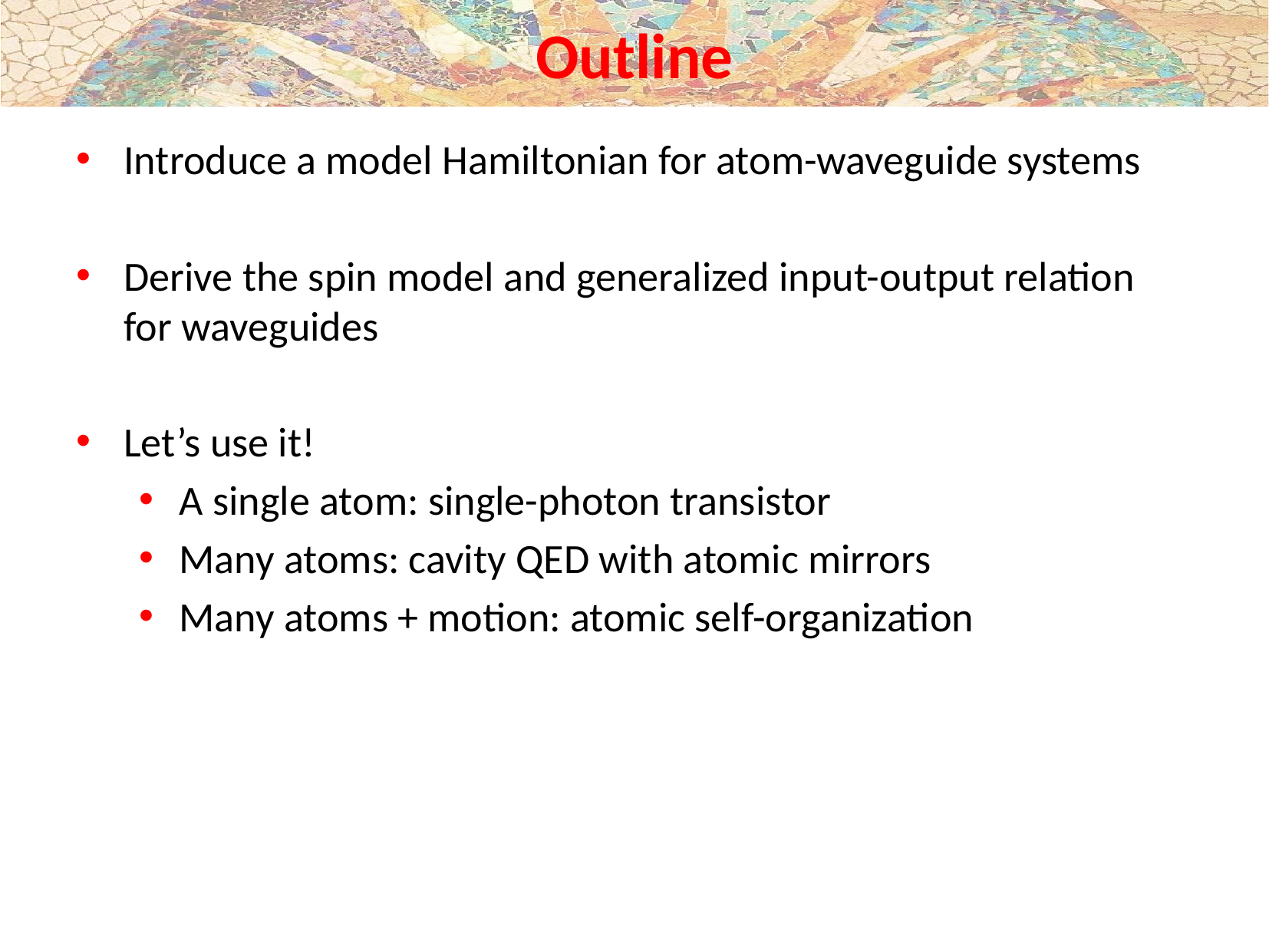

# Outline
Introduce a model Hamiltonian for atom-waveguide systems

Derive the spin model and generalized input-output relation for waveguides

Let’s use it!
A single atom: single-photon transistor
Many atoms: cavity QED with atomic mirrors
Many atoms + motion: atomic self-organization